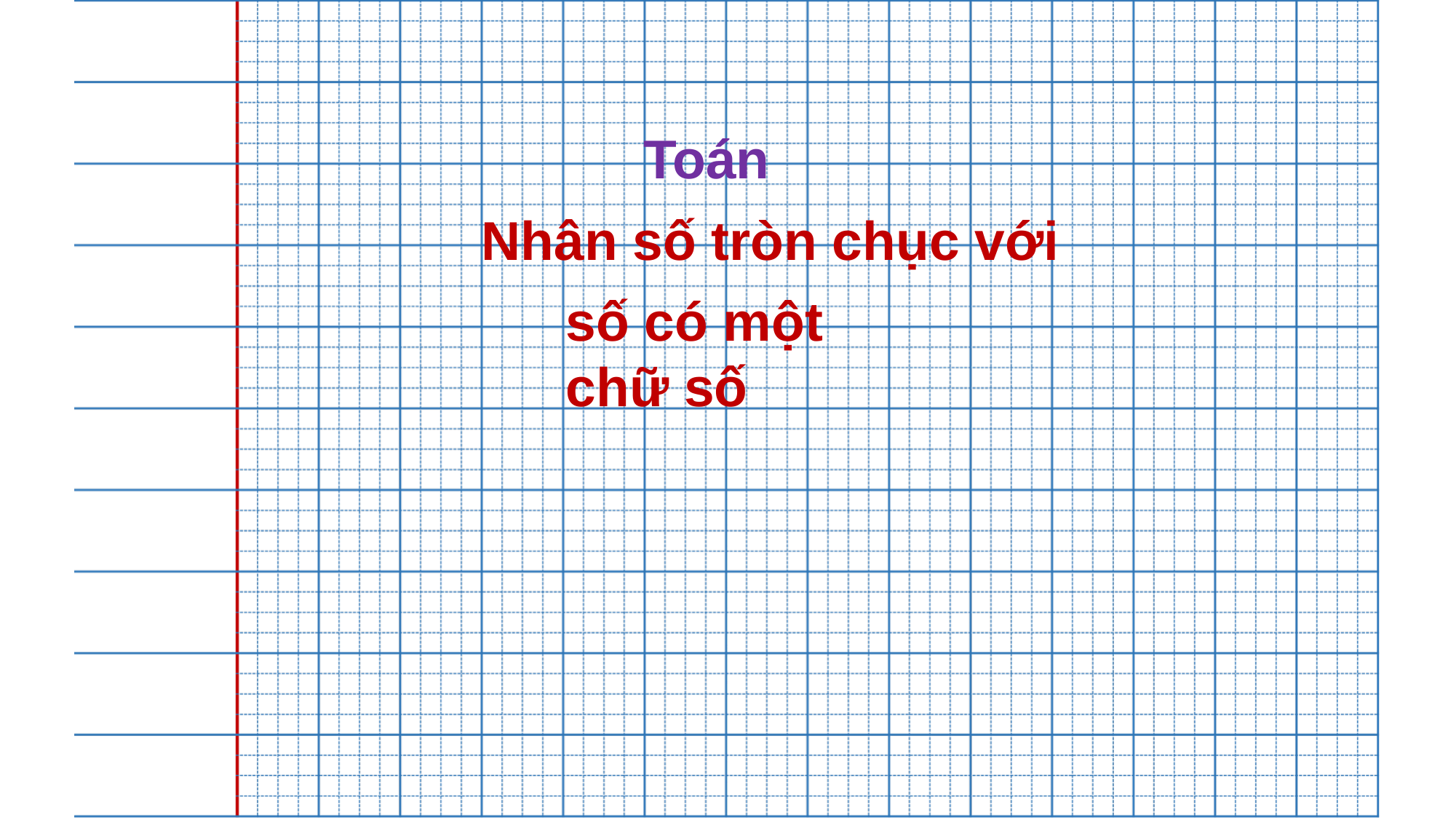

Toán
Nhân số tròn chục với
số có một chữ số